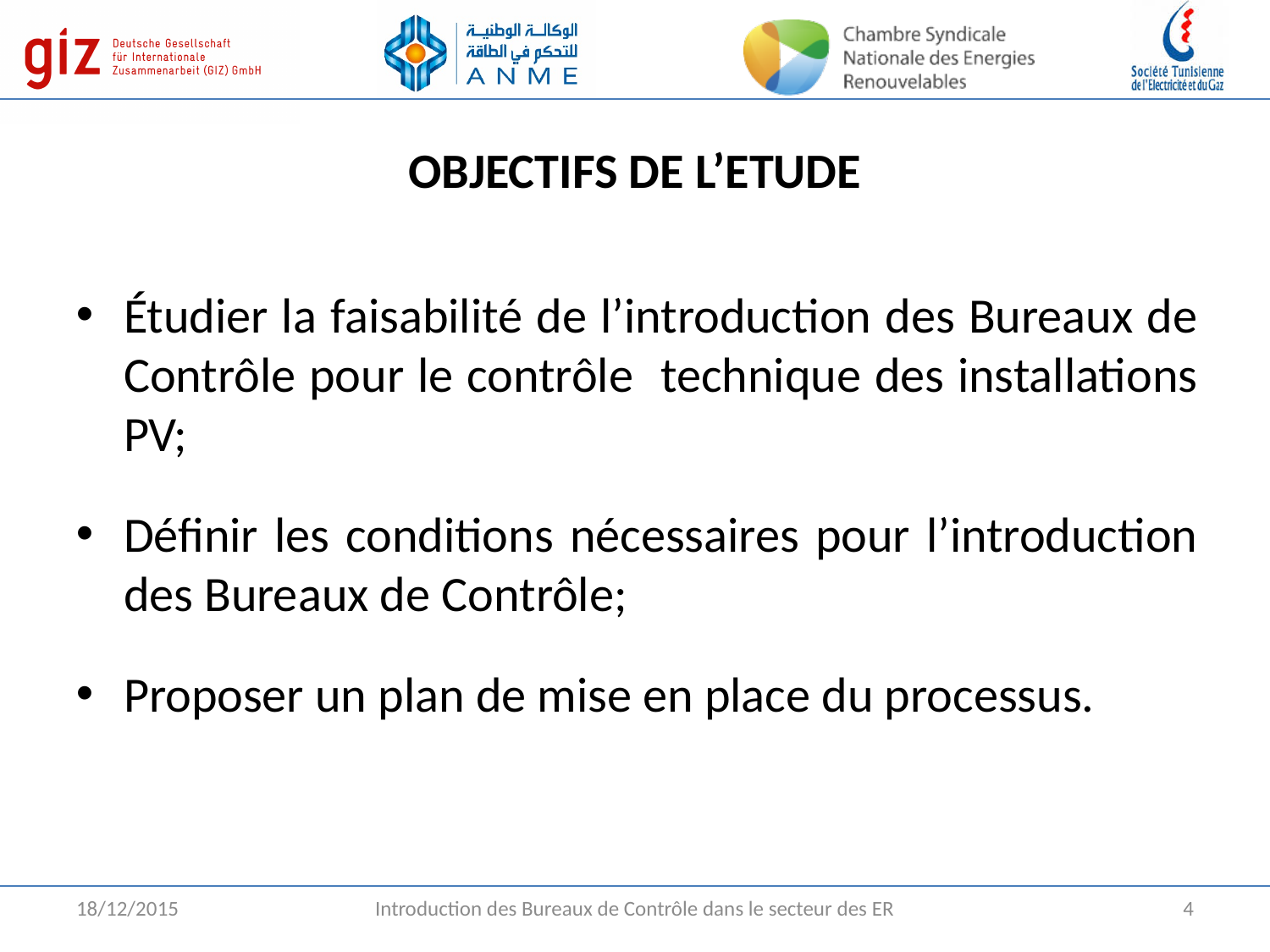

OBJECTIFS DE L’ETUDE
Étudier la faisabilité de l’introduction des Bureaux de Contrôle pour le contrôle  technique des installations PV;
Définir les conditions nécessaires pour l’introduction des Bureaux de Contrôle;
Proposer un plan de mise en place du processus.

18/12/2015
Introduction des Bureaux de Contrôle dans le secteur des ER
4